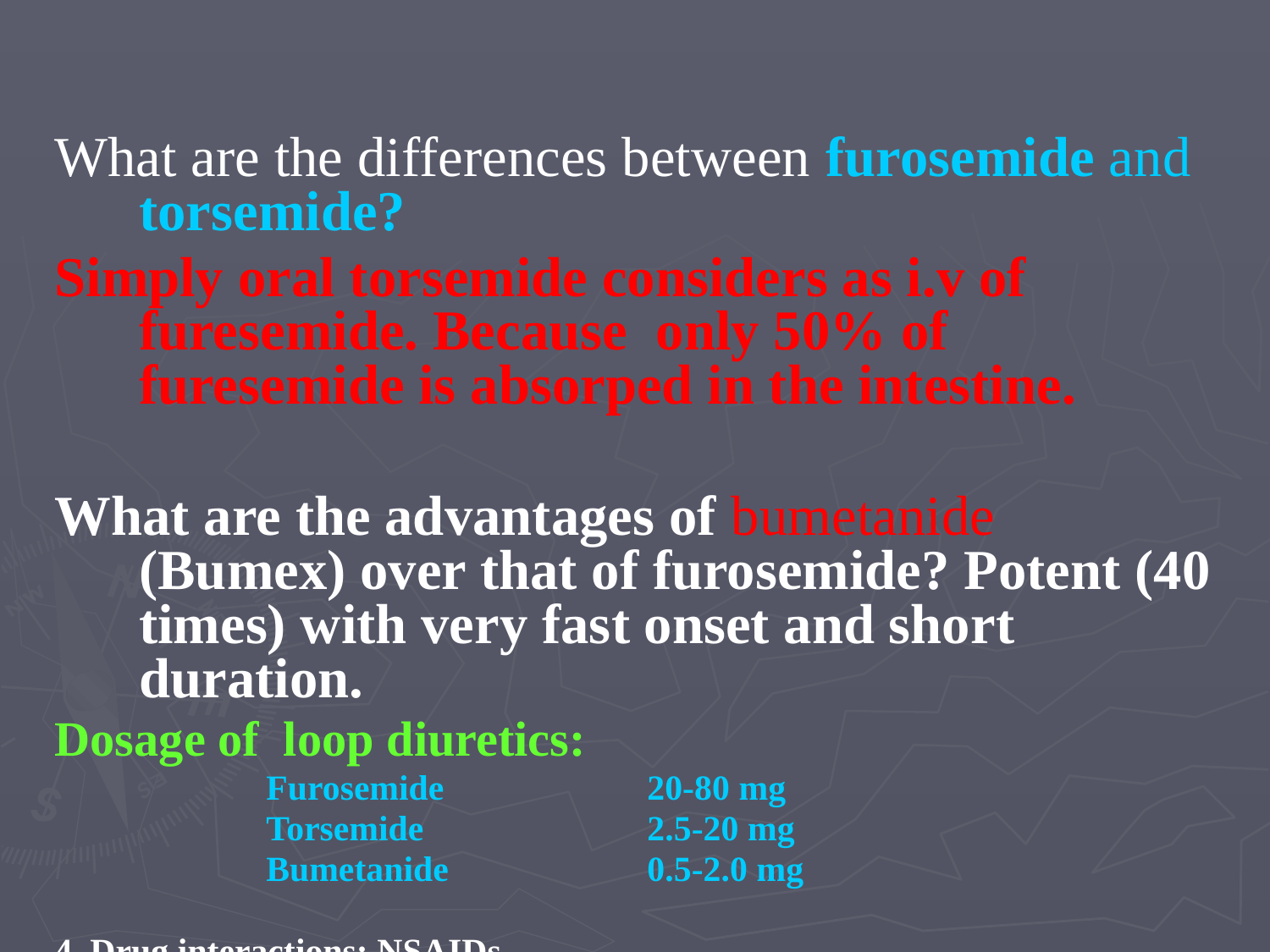

#
What are the differences between furosemide and torsemide?
Simply oral torsemide considers as i.v of furesemide. Because  only 50% of furesemide is absorped in the intestine.

What are the advantages of bumetanide (Bumex) over that of furosemide? Potent (40 times) with very fast onset and short duration.
Dosage of  loop diuretics:
		Furosemide		20-80 mg
		Torsemide		2.5-20 mg
		Bumetanide		0.5-2.0 mg

4. Drug interactions: NSAIDs